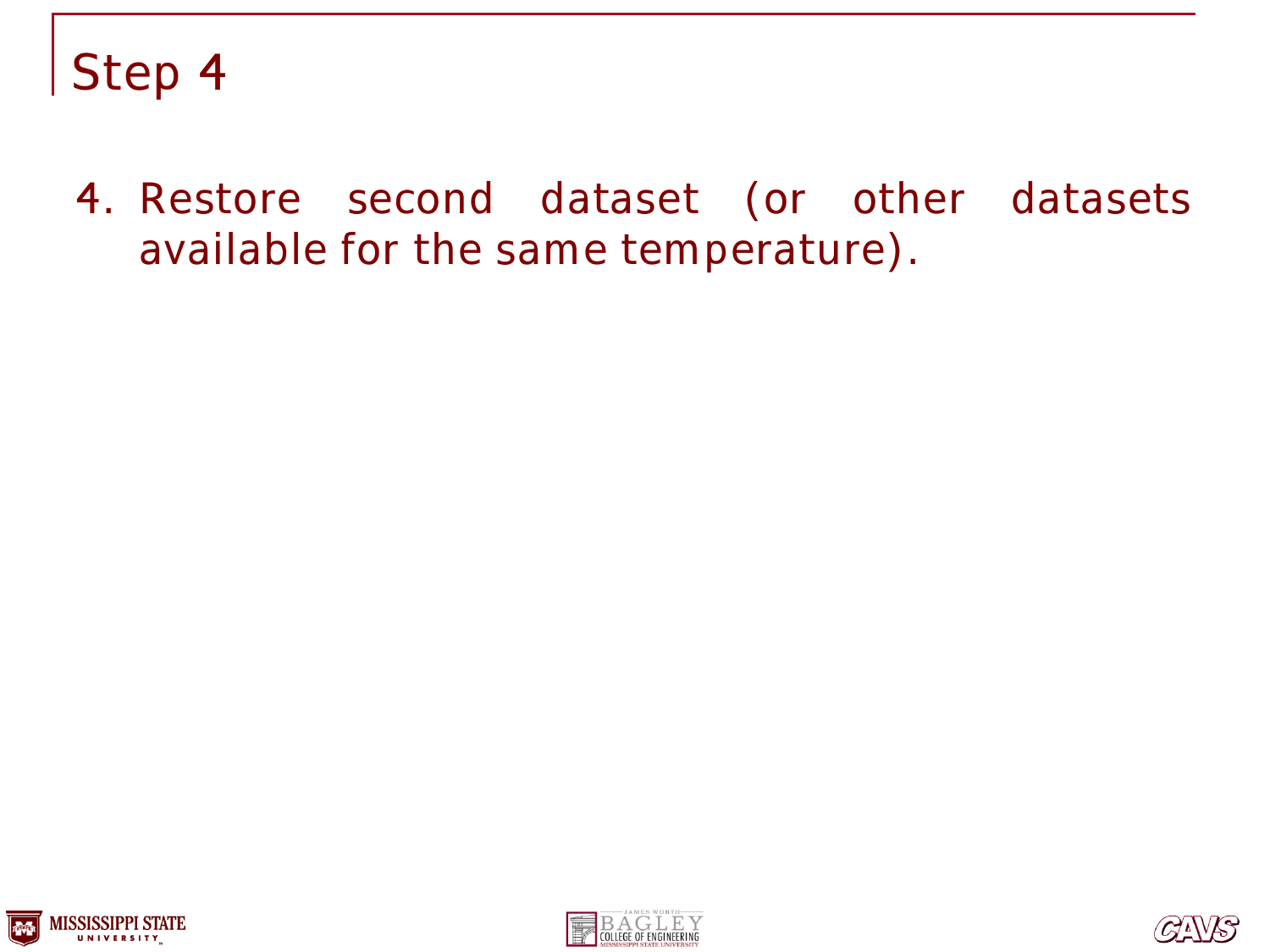

# Step 4
Restore second dataset (or other datasets available for the same temperature).